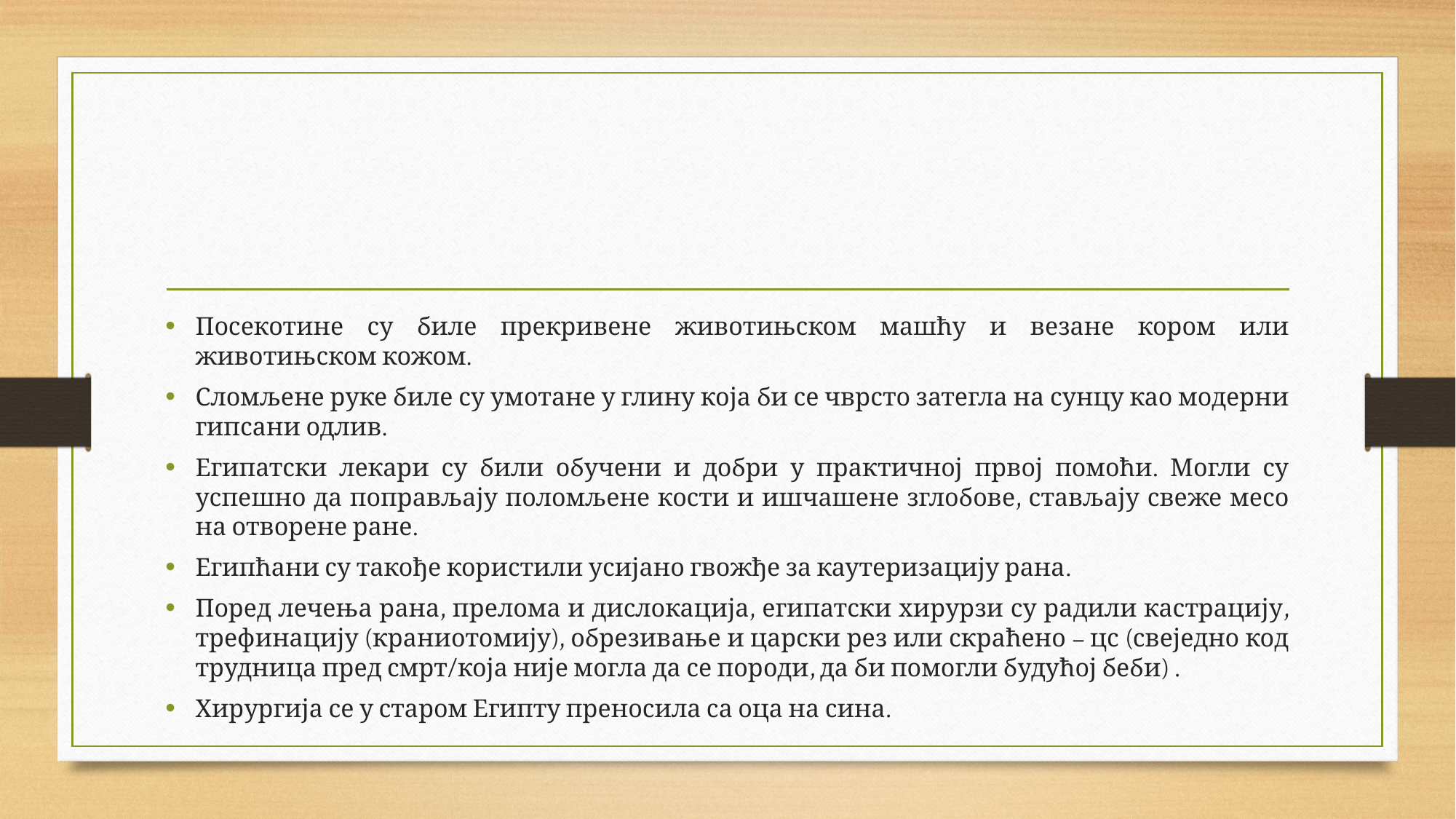

Посекотине су биле прекривене животињском машћу и везане кором или животињском кожом.
Сломљене руке биле су умотане у глину која би се чврсто затегла на сунцу као модерни гипсани одлив.
Египатски лекари су били обучени и добри у практичној првој помоћи. Могли су успешно да поправљају поломљене кости и ишчашене зглобове, стављају свеже месо на отворене ране.
Египћани су такође користили усијано гвожђе за каутеризацију рана.
Поред лечења рана, прелома и дислокација, египатски хирурзи су радили кастрацију, трефинацију (краниотомију), обрезивање и царски рез или скраћено – цс (свеједно код трудница пред смрт/која није могла да се породи, да би помогли будућој беби) .
Хирургија се у старом Египту преносила са оца на сина.